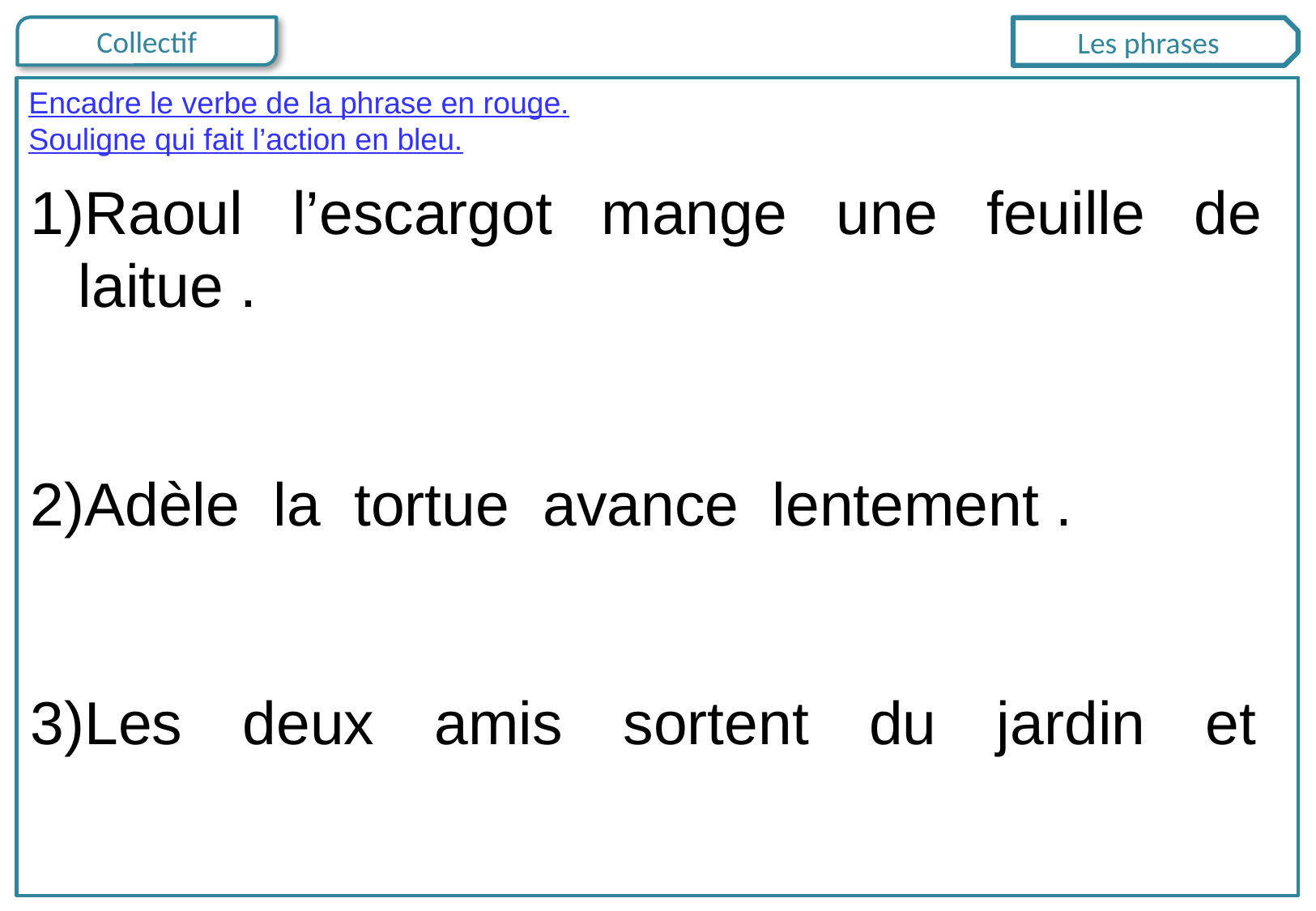

Les phrases
Encadre le verbe de la phrase en rouge.
Souligne qui fait l’action en bleu.
Raoul  l’escargot  mange  une  feuille  de  laitue .
Adèle  la  tortue  avance  lentement .
Les  deux  amis  sortent  du  jardin  et  partent  ensemble .